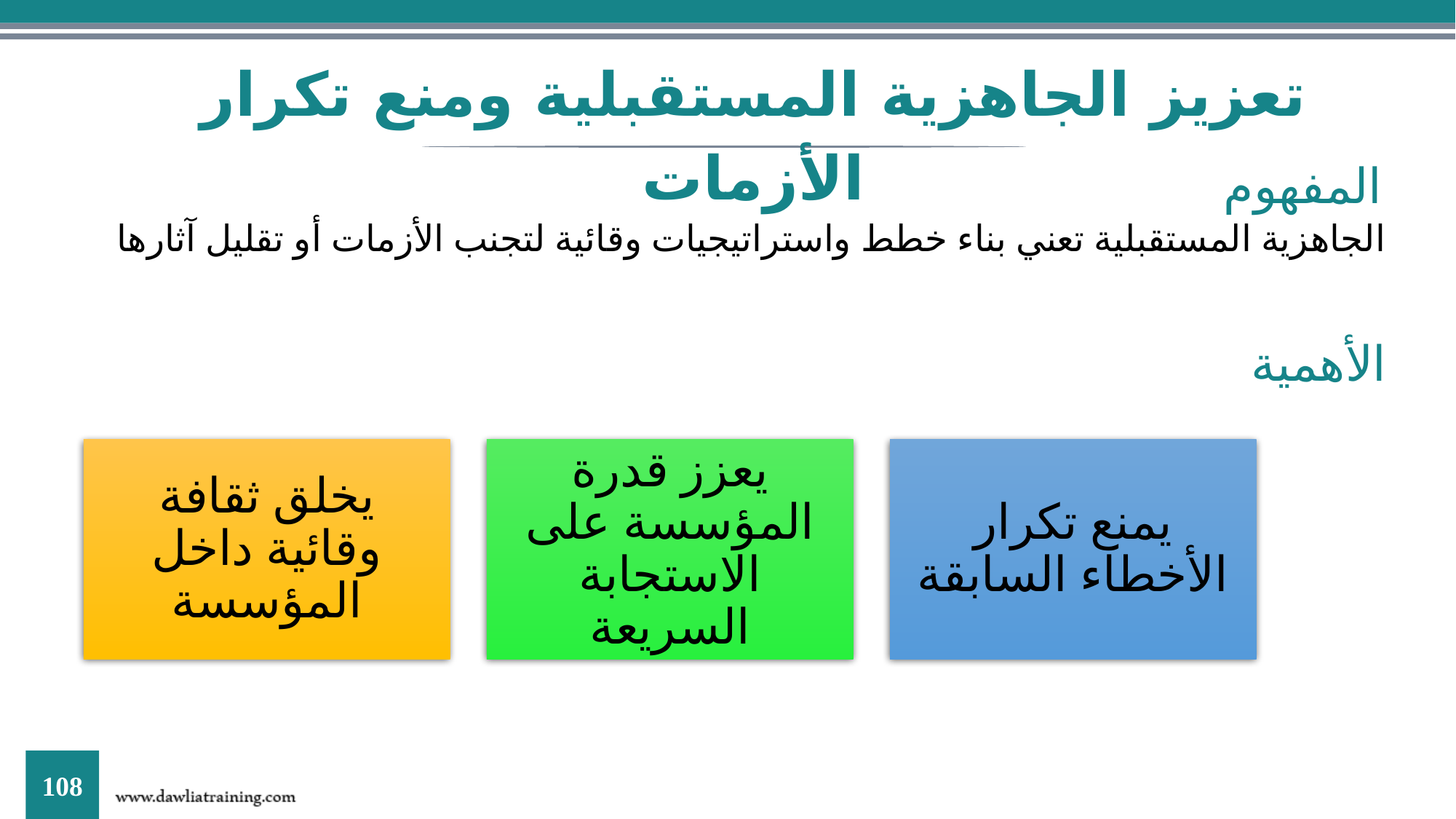

تعزيز الجاهزية المستقبلية ومنع تكرار الأزمات
المفهوم
الجاهزية المستقبلية تعني بناء خطط واستراتيجيات وقائية لتجنب الأزمات أو تقليل آثارها
الأهمية
يخلق ثقافة وقائية داخل المؤسسة
يعزز قدرة المؤسسة على الاستجابة السريعة
يمنع تكرار الأخطاء السابقة